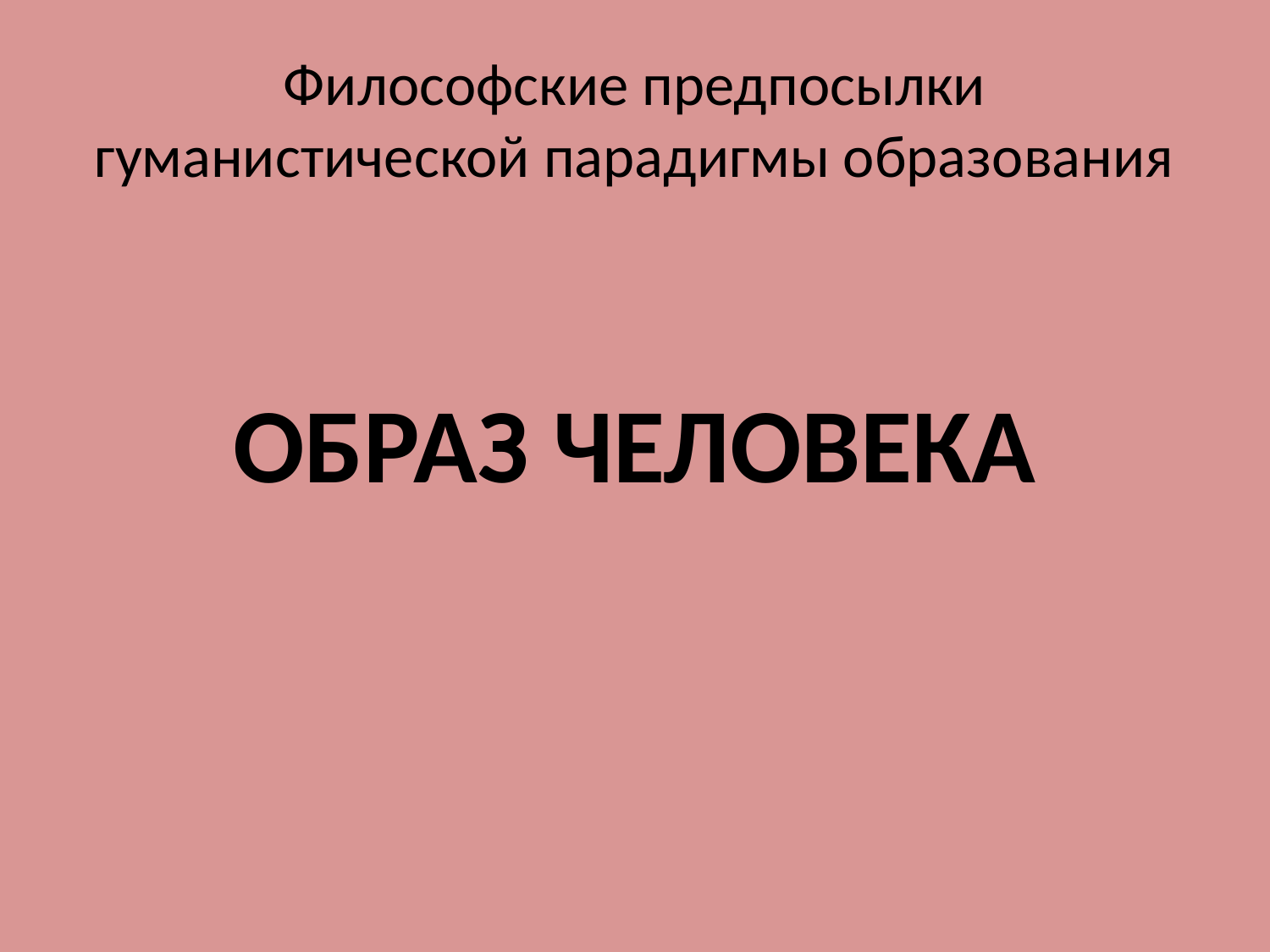

# Философские предпосылки гуманистической парадигмы образования

ОБРАЗ ЧЕЛОВЕКА